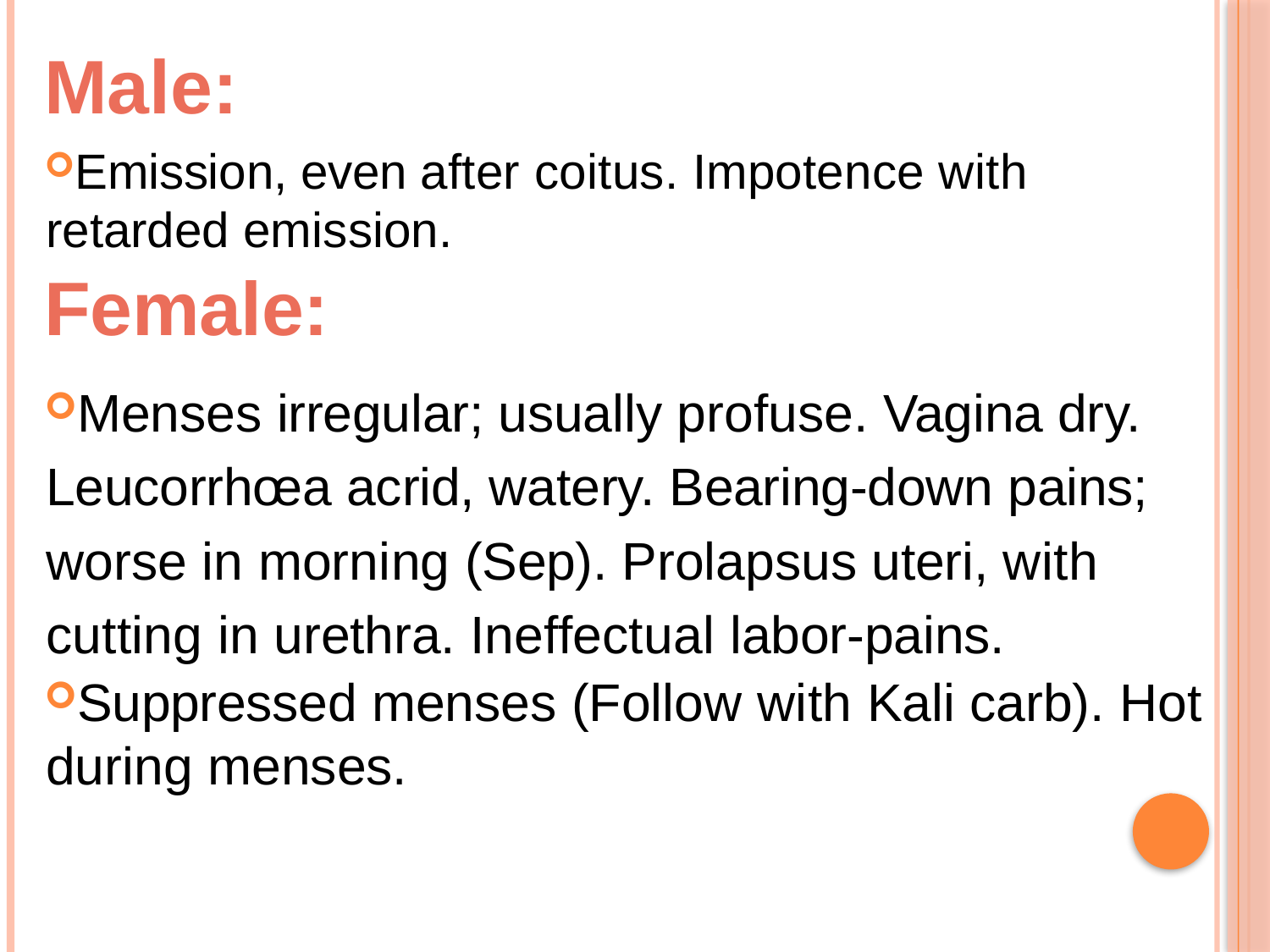

Male:
Emission, even after coitus. Impotence with retarded emission.
Female:
Menses irregular; usually profuse. Vagina dry. Leucorrhœa acrid, watery. Bearing-down pains;  worse in morning (Sep). Prolapsus uteri, with cutting in urethra. Ineffectual labor-pains.
Suppressed menses (Follow with Kali carb). Hot during menses.